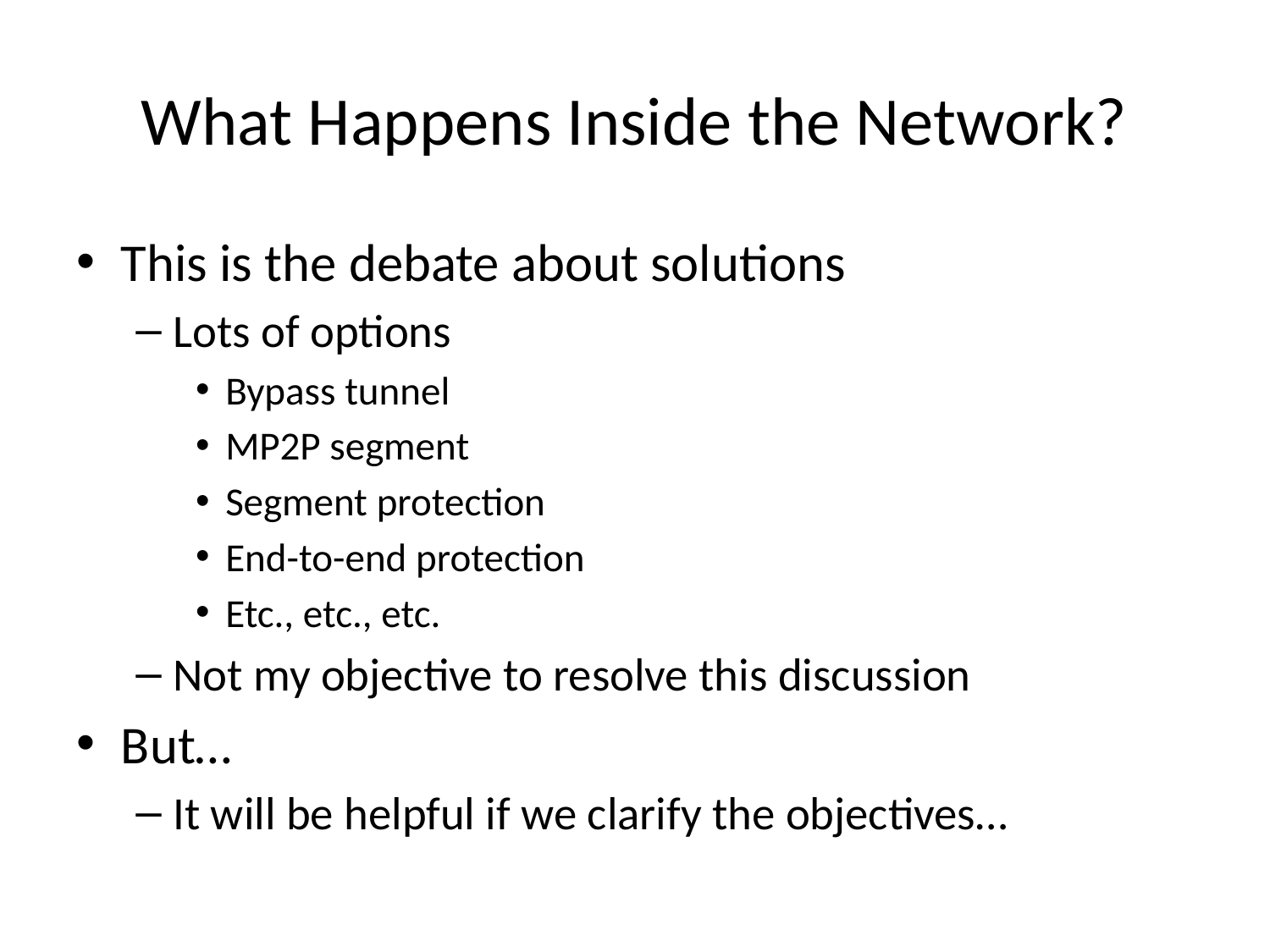

# What Happens Inside the Network?
This is the debate about solutions
Lots of options
Bypass tunnel
MP2P segment
Segment protection
End-to-end protection
Etc., etc., etc.
Not my objective to resolve this discussion
But…
It will be helpful if we clarify the objectives…